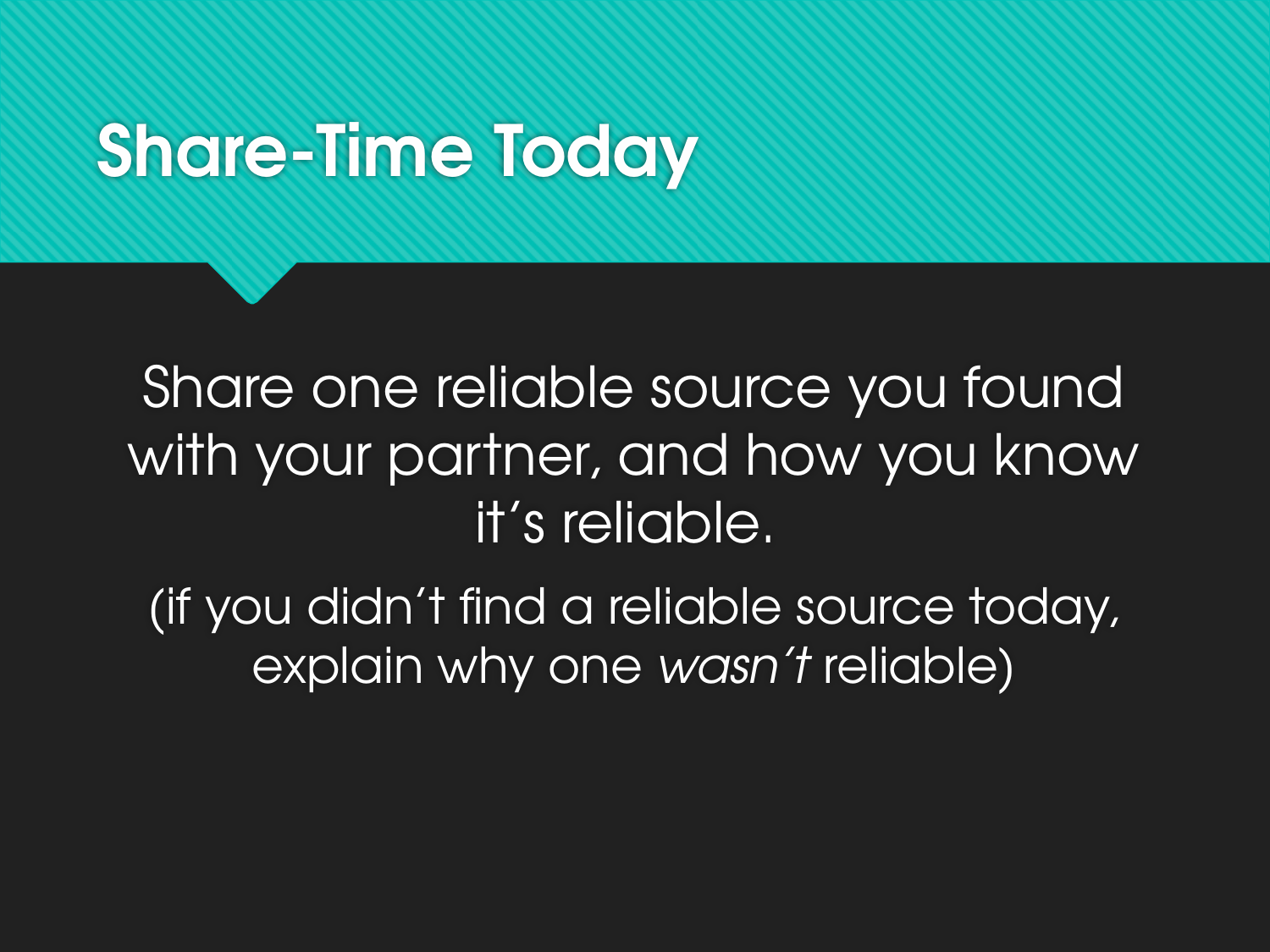

# Share-Time Today
Share one reliable source you found with your partner, and how you know it’s reliable.
(if you didn’t find a reliable source today, explain why one wasn’t reliable)